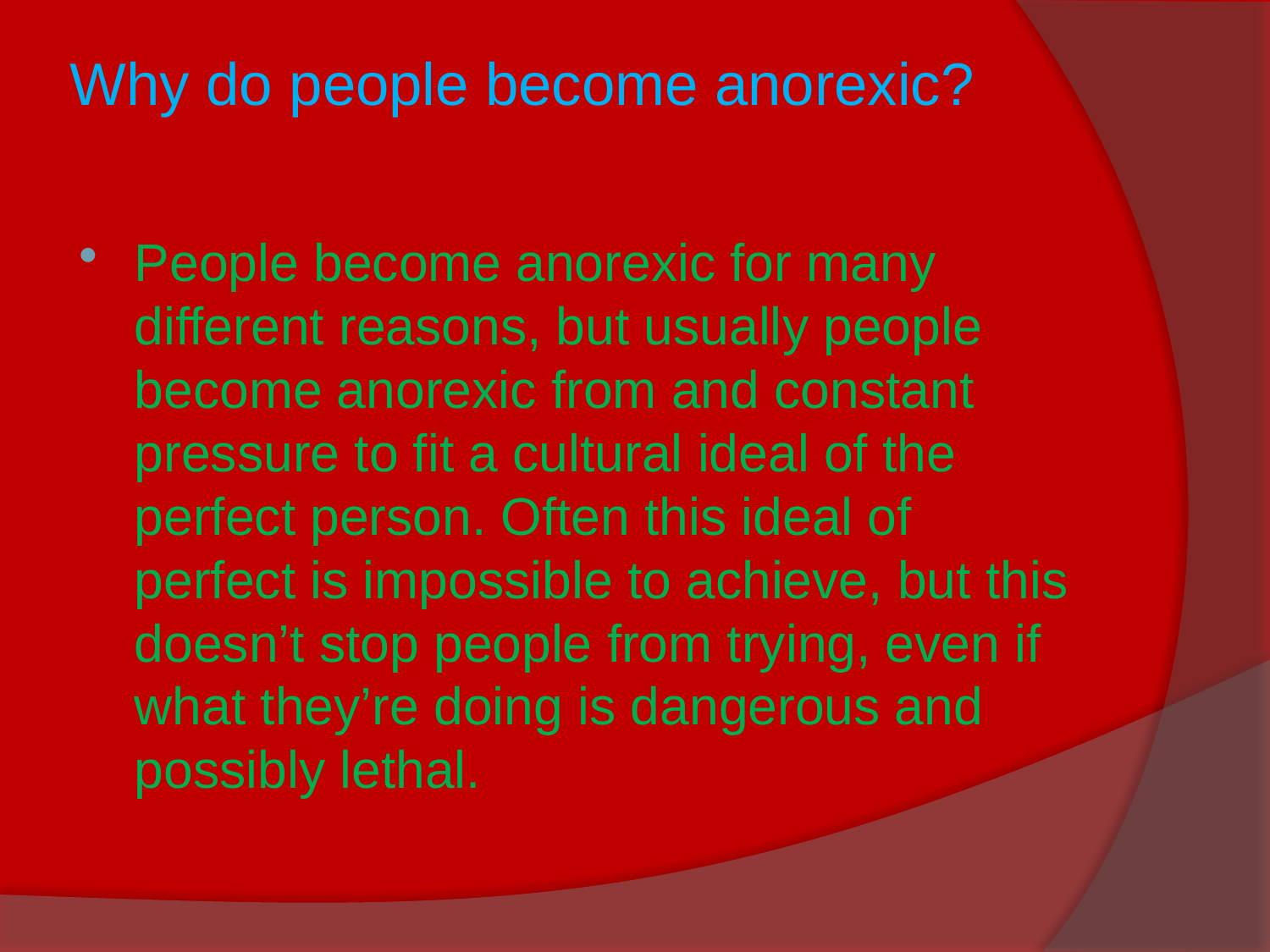

# Why do people become anorexic?
People become anorexic for many different reasons, but usually people become anorexic from and constant pressure to fit a cultural ideal of the perfect person. Often this ideal of perfect is impossible to achieve, but this doesn’t stop people from trying, even if what they’re doing is dangerous and possibly lethal.